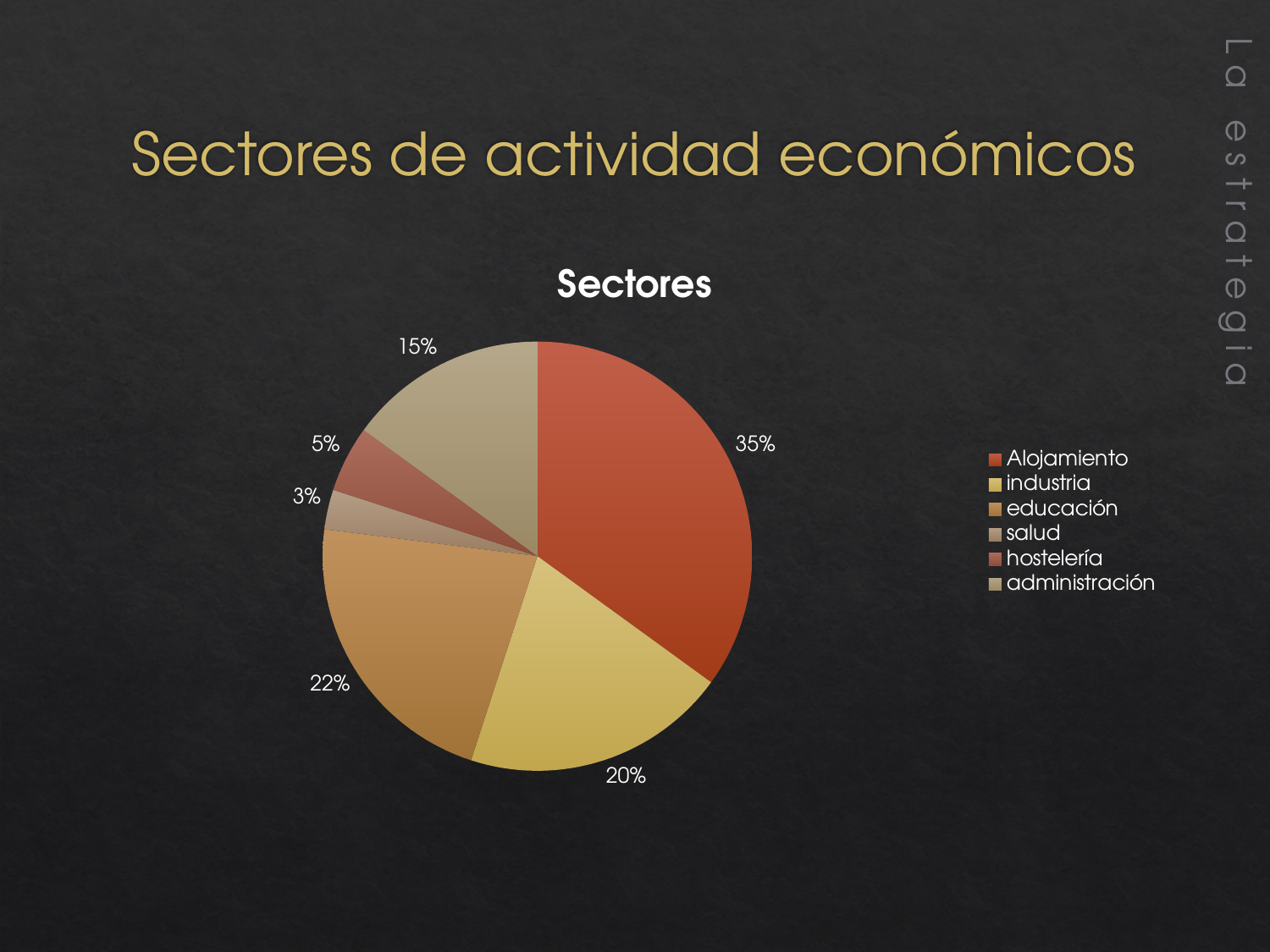

La estrategia
# Sectores de actividad económicos

### Chart: Sectores

| Category | Sectores |
|---|---|
| Alojamiento | 35.0 |
| industria | 20.0 |
| educación | 22.0 |
| salud | 3.0 |
| hostelería | 5.0 |
| administración | 15.0 |